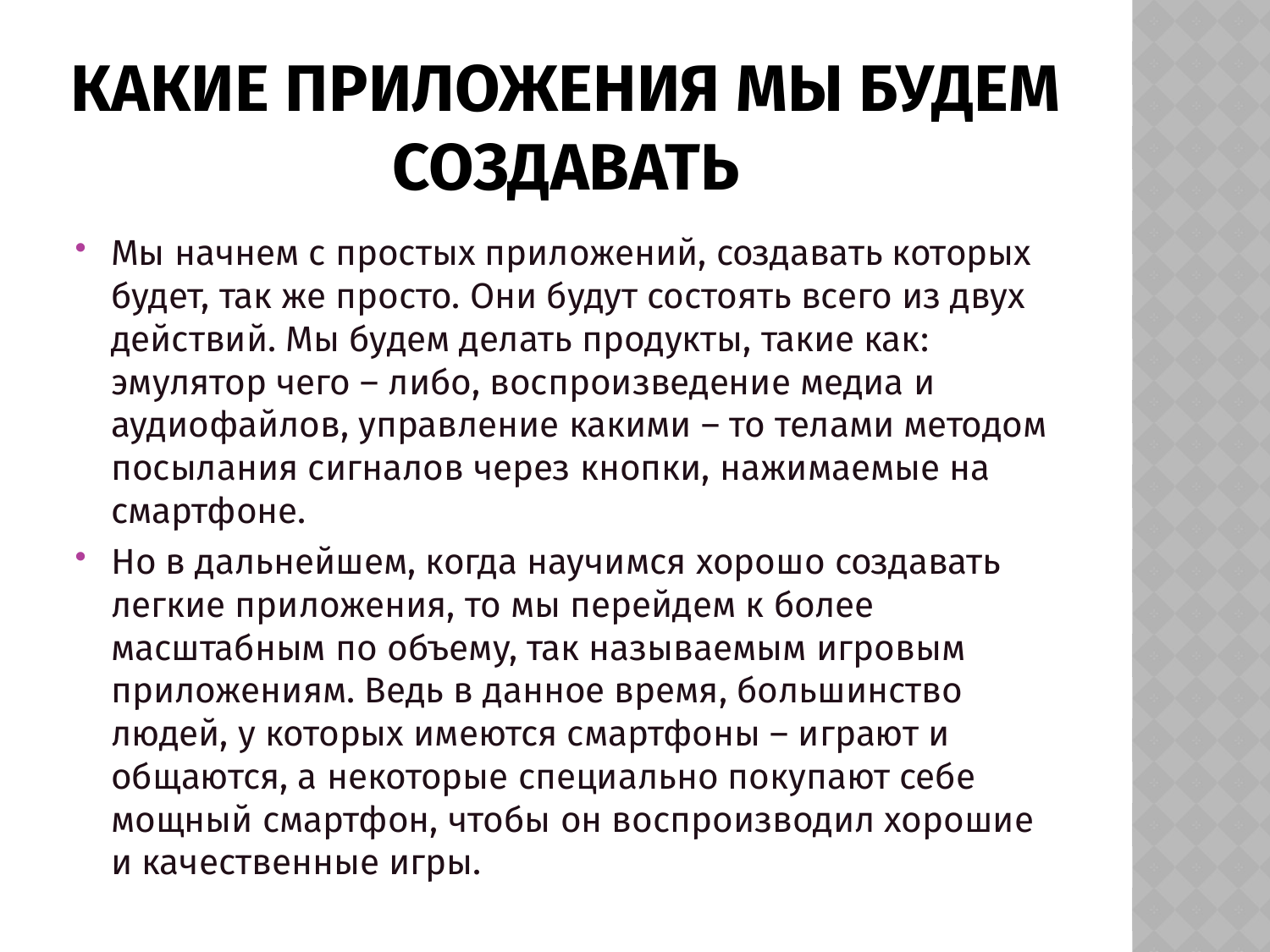

# Какие приложения мы будем создавать
Мы начнем с простых приложений, создавать которых будет, так же просто. Они будут состоять всего из двух действий. Мы будем делать продукты, такие как: эмулятор чего – либо, воспроизведение медиа и аудиофайлов, управление какими – то телами методом посылания сигналов через кнопки, нажимаемые на смартфоне.
Но в дальнейшем, когда научимся хорошо создавать легкие приложения, то мы перейдем к более масштабным по объему, так называемым игровым приложениям. Ведь в данное время, большинство людей, у которых имеются смартфоны – играют и общаются, а некоторые специально покупают себе мощный смартфон, чтобы он воспроизводил хорошие и качественные игры.